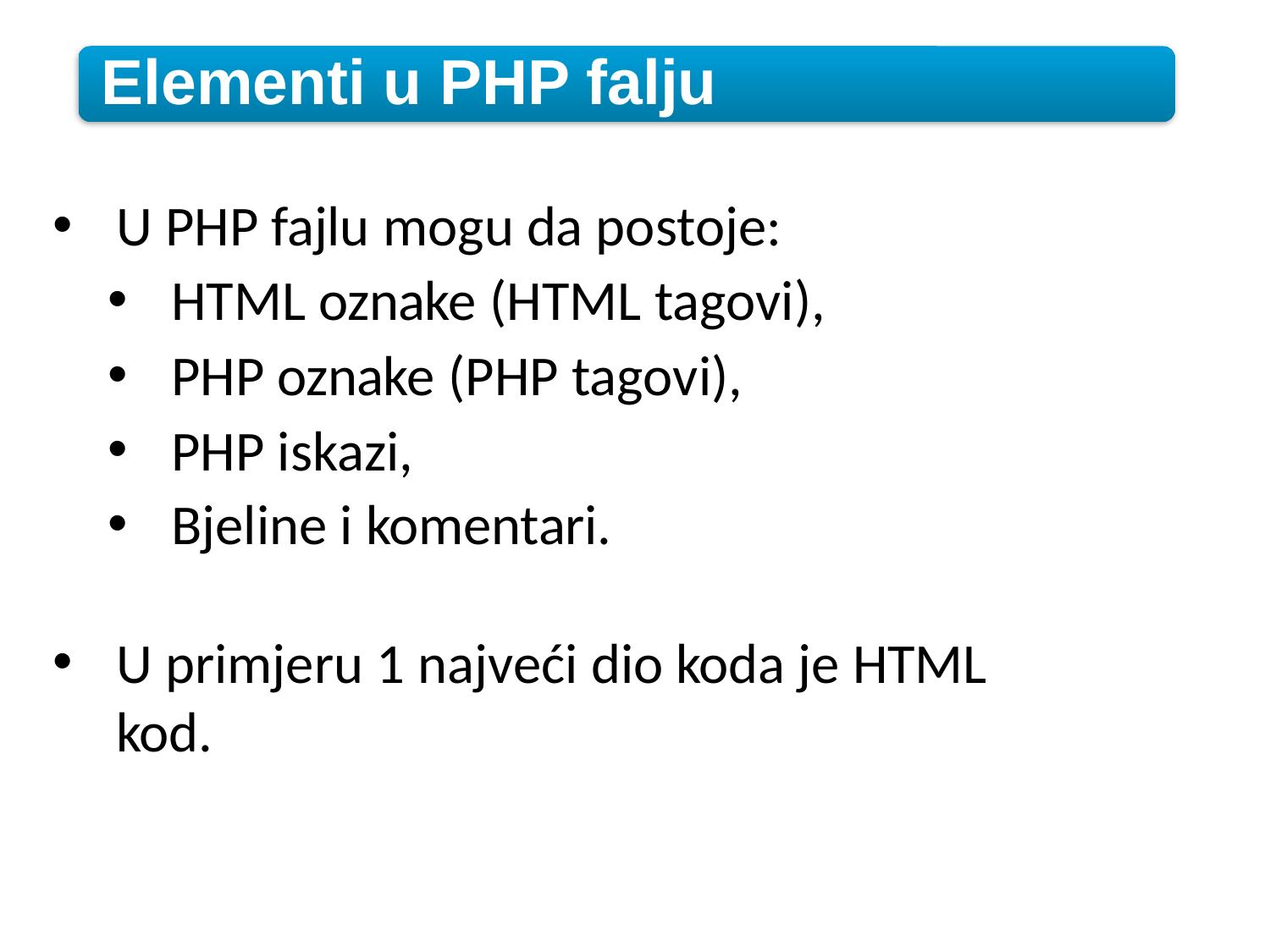

Elementi u PHP falju
U PHP fajlu mogu da postoje:
HTML oznake (HTML tagovi),
PHP oznake (PHP tagovi),
PHP iskazi,
Bjeline i komentari.

U primjeru 1 najveći dio koda je HTML kod.